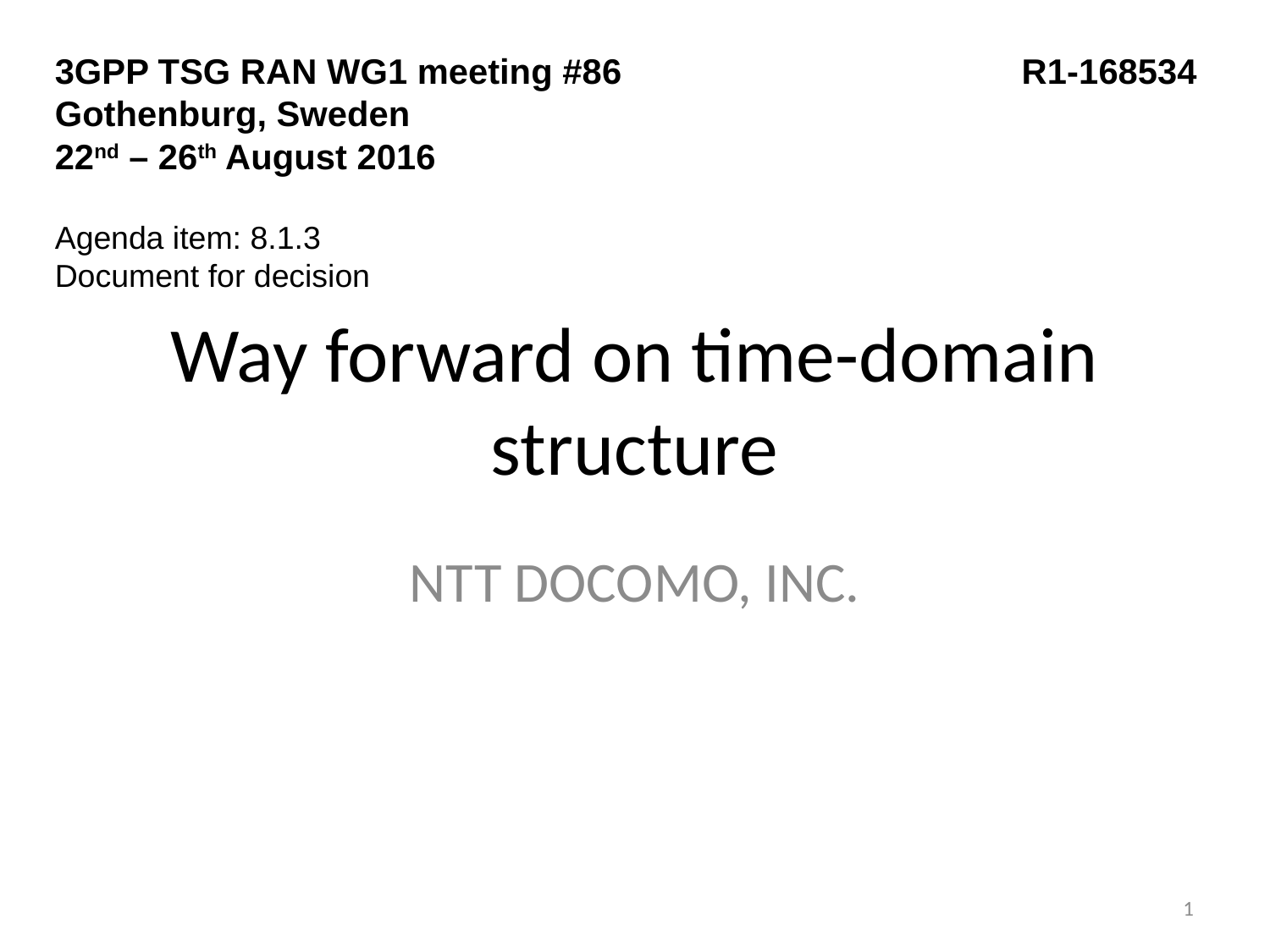

3GPP TSG RAN WG1 meeting #86			        R1-168534
Gothenburg, Sweden
22nd – 26th August 2016
Agenda item: 8.1.3
Document for decision
# Way forward on time-domain structure
NTT DOCOMO, INC.
1